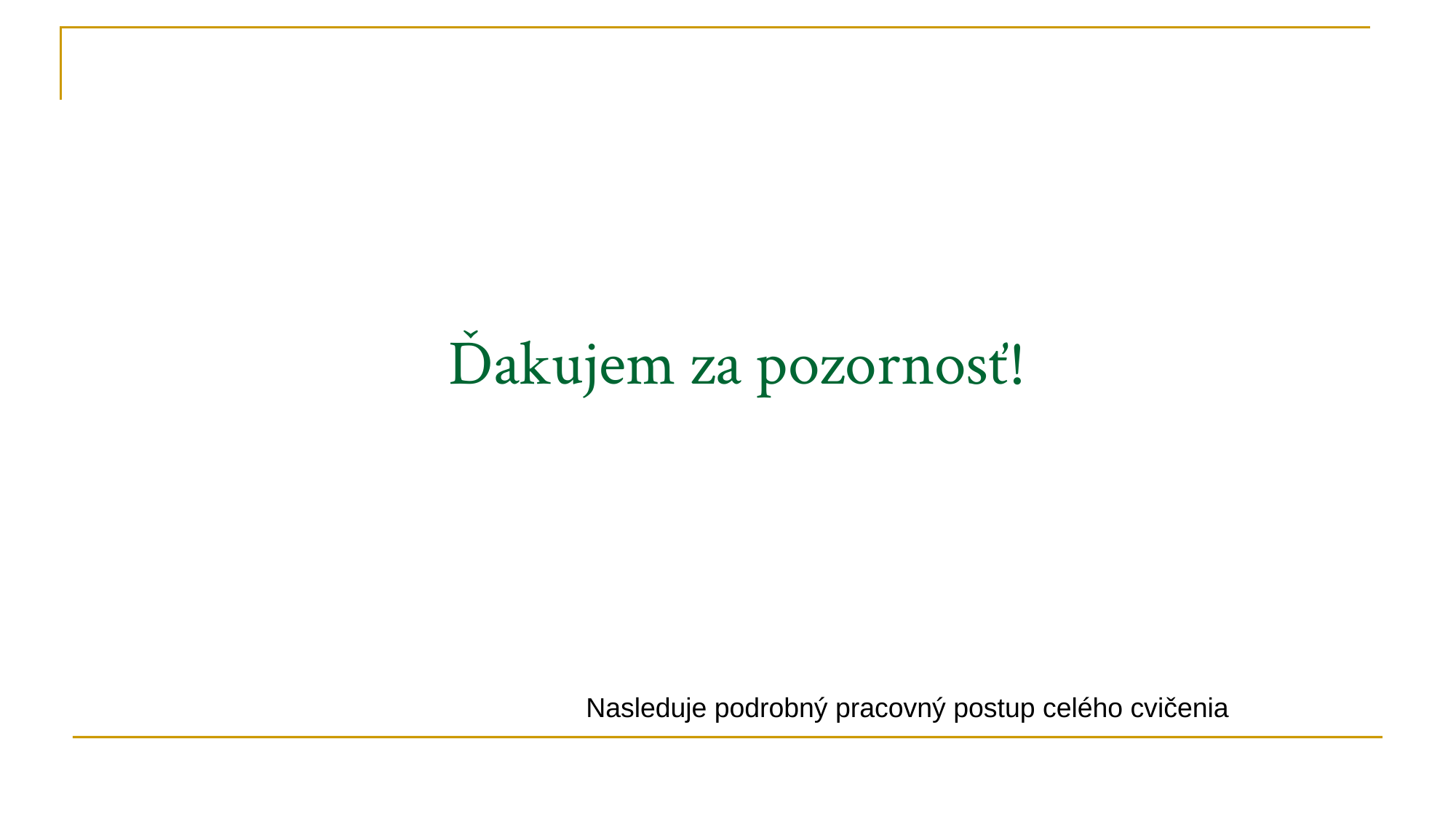

# Ďakujem za pozornosť!
Nasleduje podrobný pracovný postup celého cvičenia